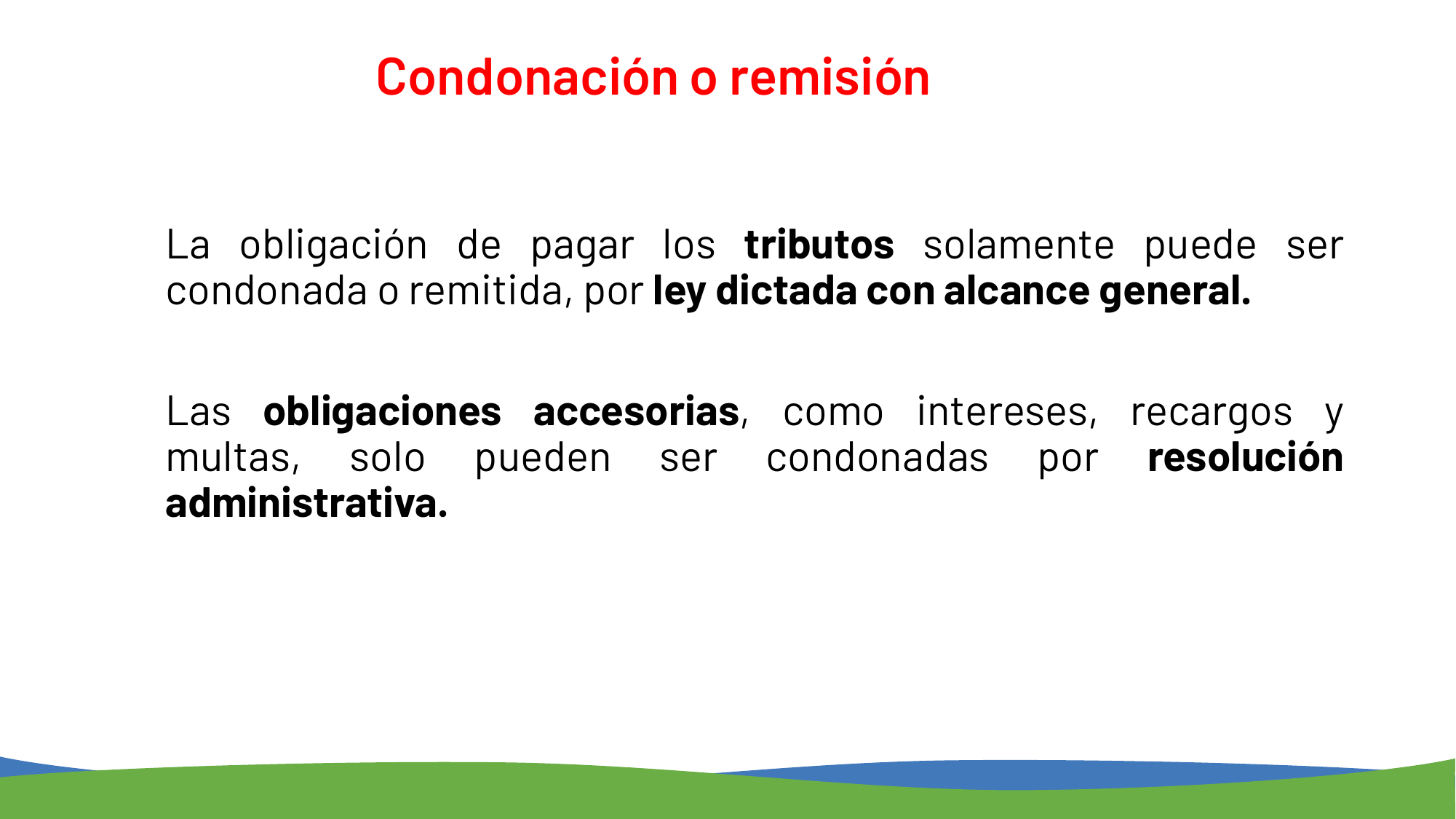

# Condonación o remisión
La obligación de pagar los tributos solamente puede ser condonada o remitida, por ley dictada con alcance general.

Las obligaciones accesorias, como intereses, recargos y multas, solo pueden ser condonadas por resolución administrativa.